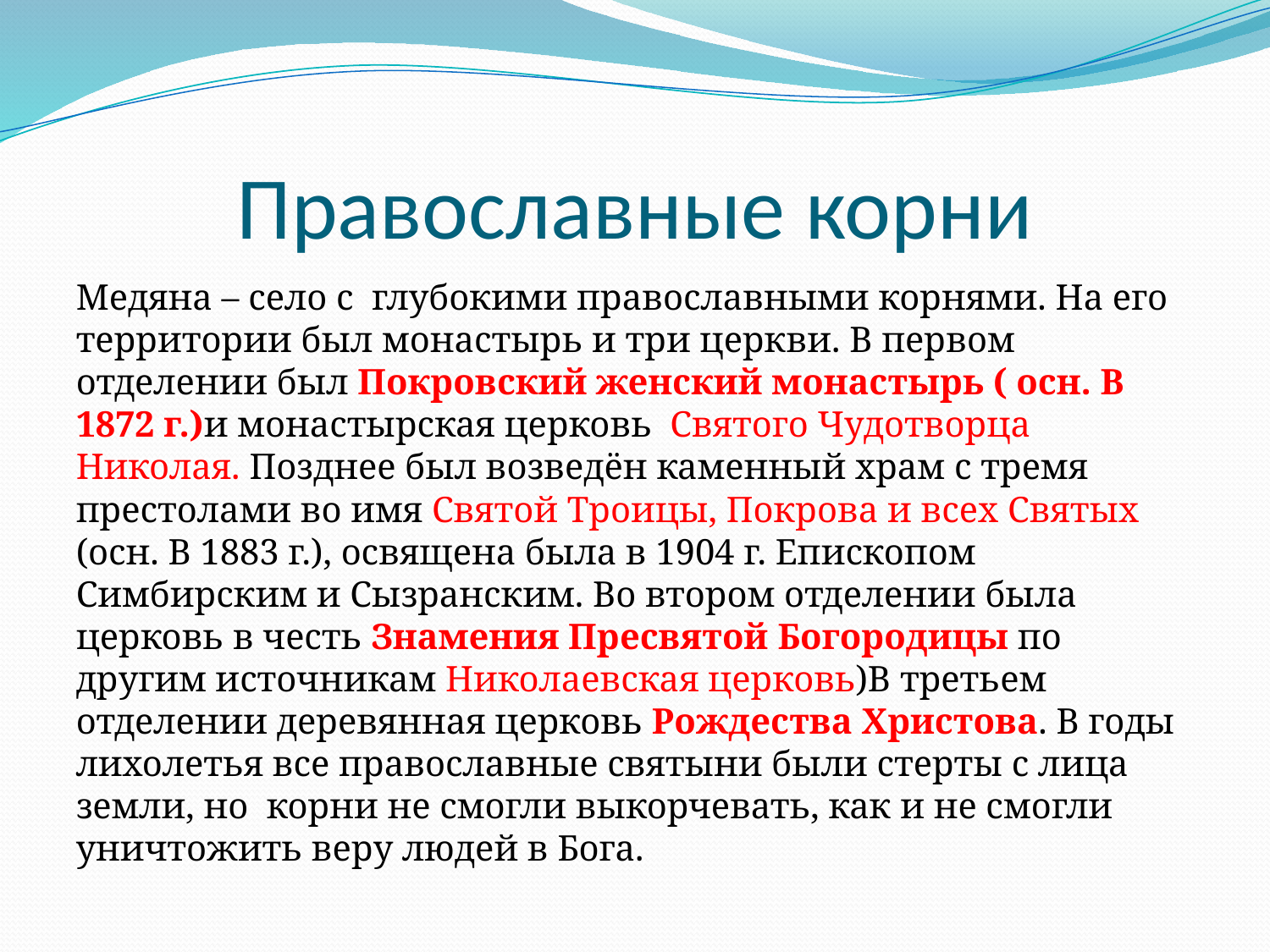

# Православные корни
Медяна – село с  глубокими православными корнями. На его территории был монастырь и три церкви. В первом отделении был Покровский женский монастырь ( осн. В 1872 г.)и монастырская церковь  Святого Чудотворца Николая. Позднее был возведён каменный храм с тремя престолами во имя Святой Троицы, Покрова и всех Святых (осн. В 1883 г.), освящена была в 1904 г. Епископом Симбирским и Сызранским. Во втором отделении была церковь в честь Знамения Пресвятой Богородицы по другим источникам Николаевская церковь)В третьем отделении деревянная церковь Рождества Христова. В годы лихолетья все православные святыни были стерты с лица земли, но  корни не смогли выкорчевать, как и не смогли уничтожить веру людей в Бога.